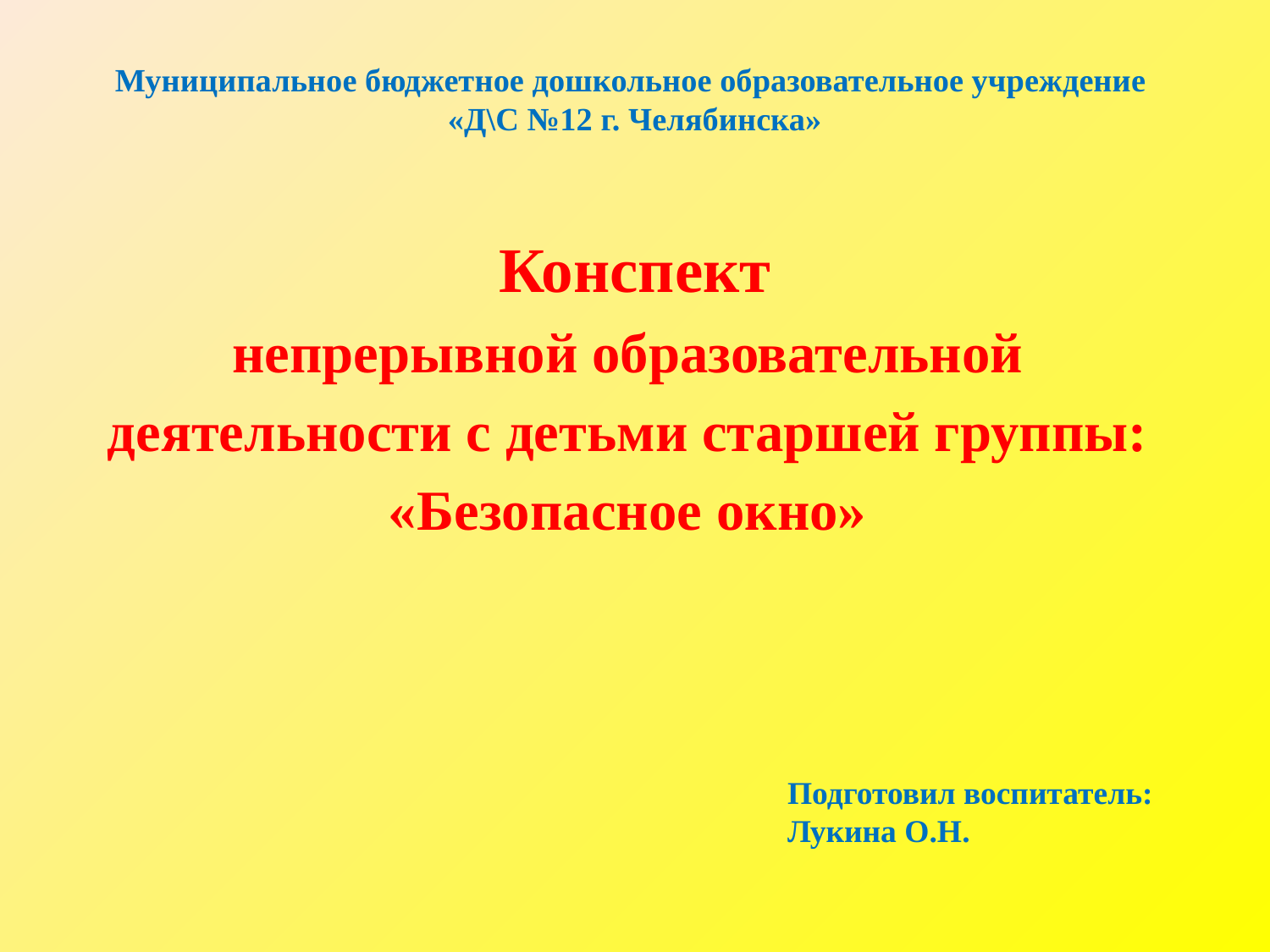

# Муниципальное бюджетное дошкольное образовательное учреждение «Д\С №12 г. Челябинска»
Конспект
непрерывной образовательной
деятельности с детьми старшей группы:
«Безопасное окно»

Подготовил воспитатель:
Лукина О.Н.